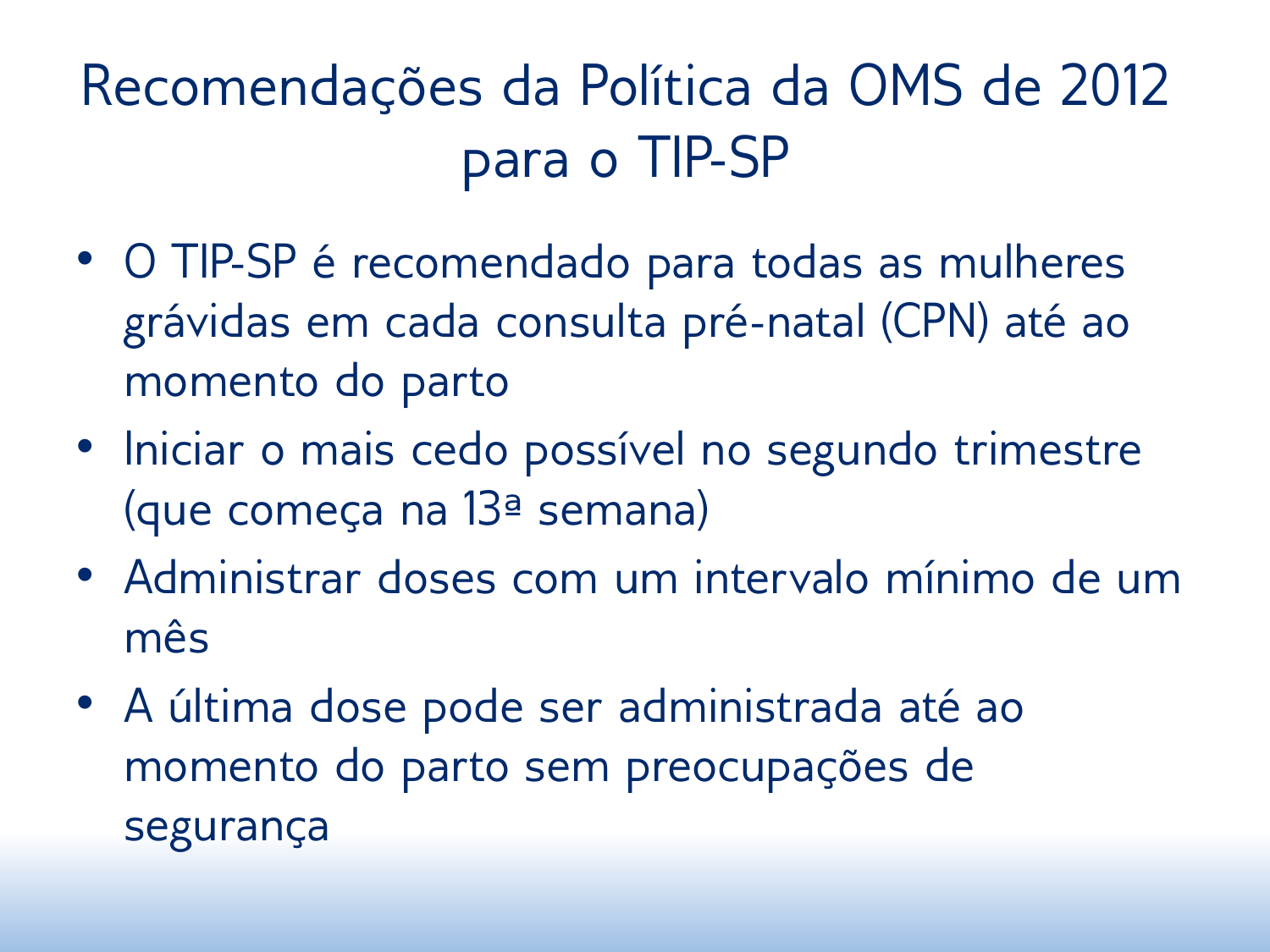

# Recomendações da Política da OMS de 2012 para o TIP-SP
O TIP-SP é recomendado para todas as mulheres grávidas em cada consulta pré-natal (CPN) até ao momento do parto
Iniciar o mais cedo possível no segundo trimestre (que começa na 13ª semana)
Administrar doses com um intervalo mínimo de um mês
A última dose pode ser administrada até ao momento do parto sem preocupações de segurança